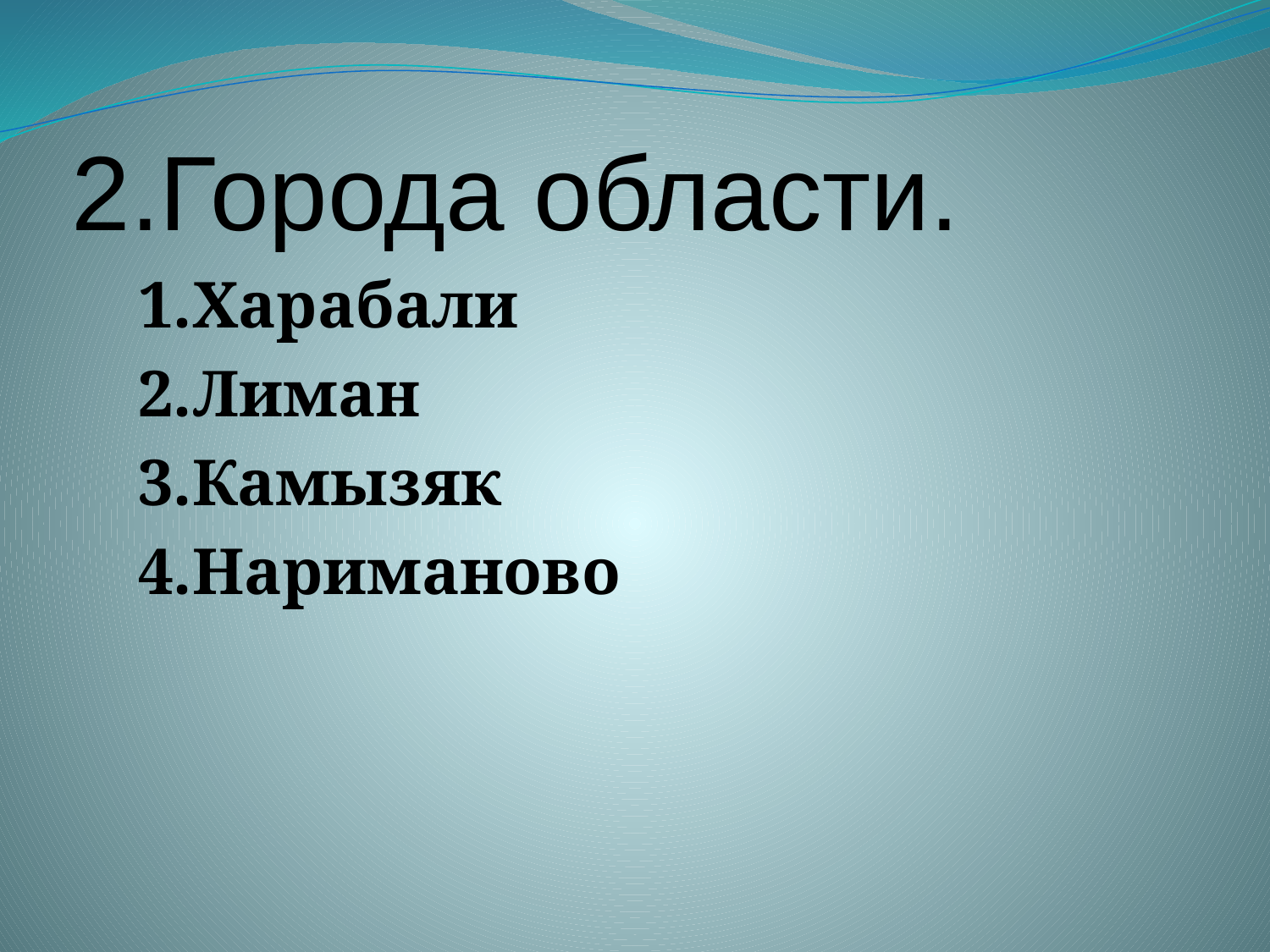

#
2.Города области.
    1.Харабали
    2.Лиман
    3.Камызяк
    4.Нариманово